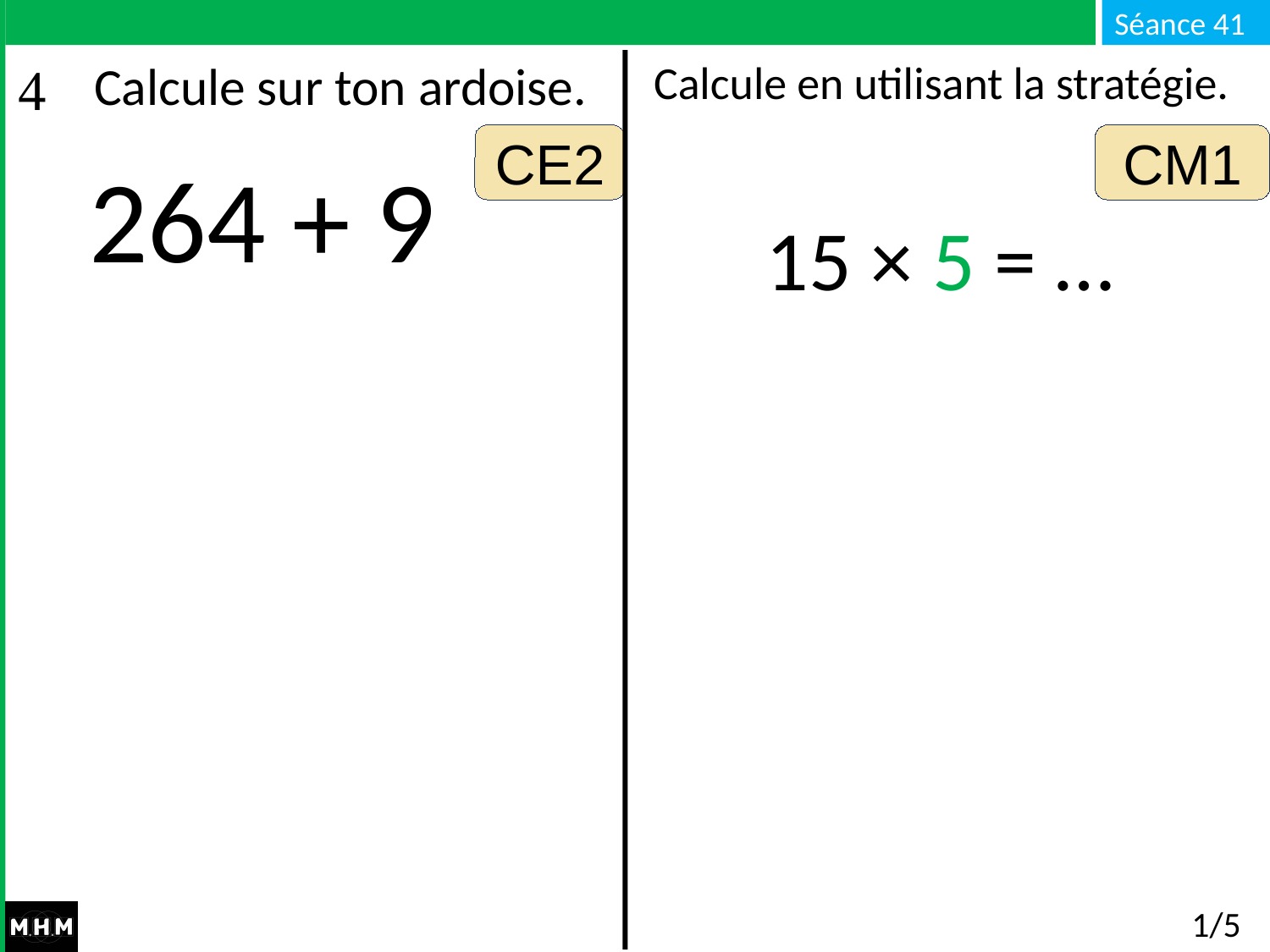

Calcule en utilisant la stratégie.

# Calcule sur ton ardoise.
CE2
CM1
264 + 9
15 × 5 = …
1/5